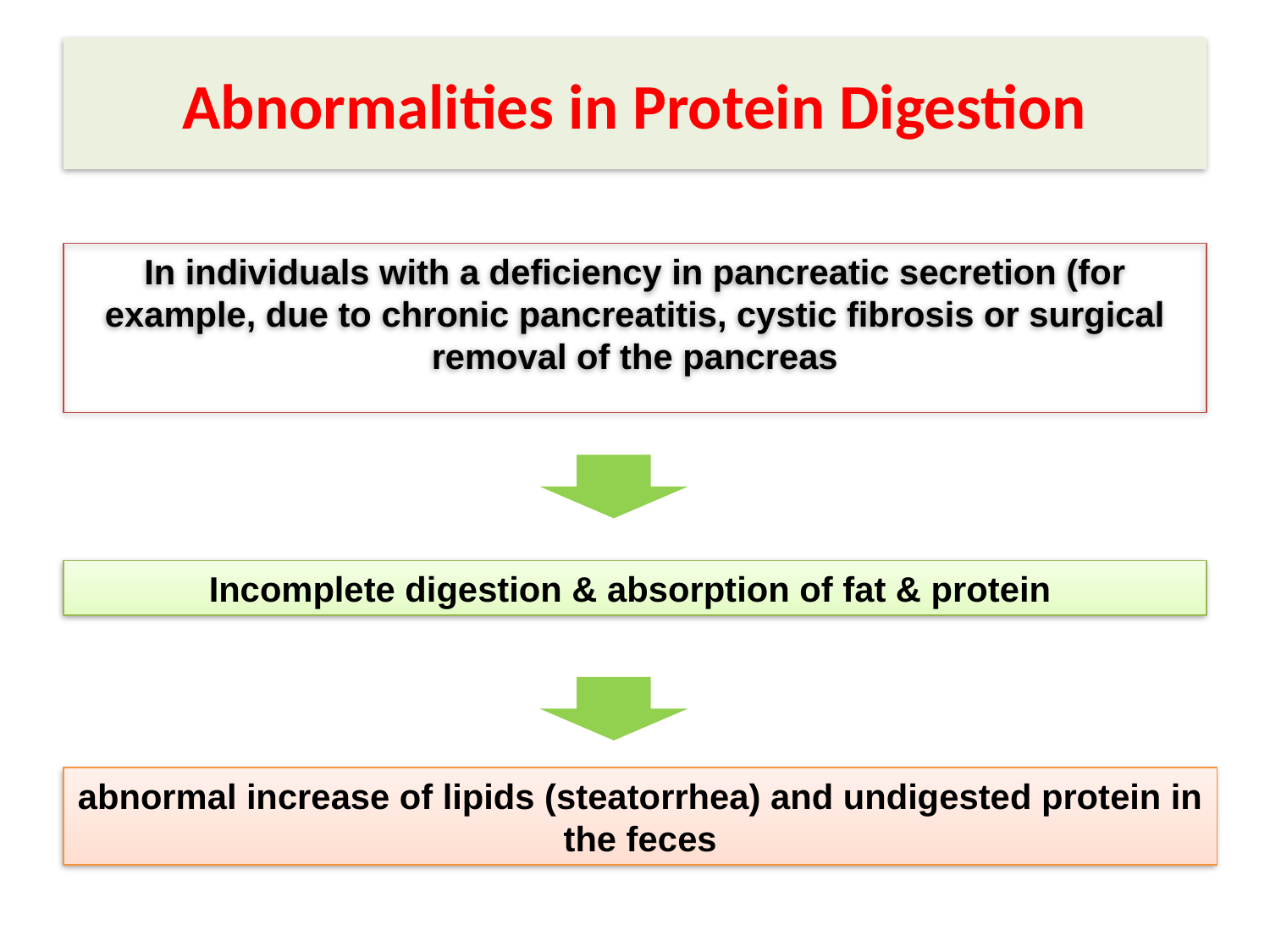

# Abnormalities in Protein Digestion
In individuals with a deficiency in pancreatic secretion (for example, due to chronic pancreatitis, cystic fibrosis or surgical removal of the pancreas

Incomplete digestion & absorption of fat & protein

abnormal increase of lipids (steatorrhea) and undigested protein in the feces